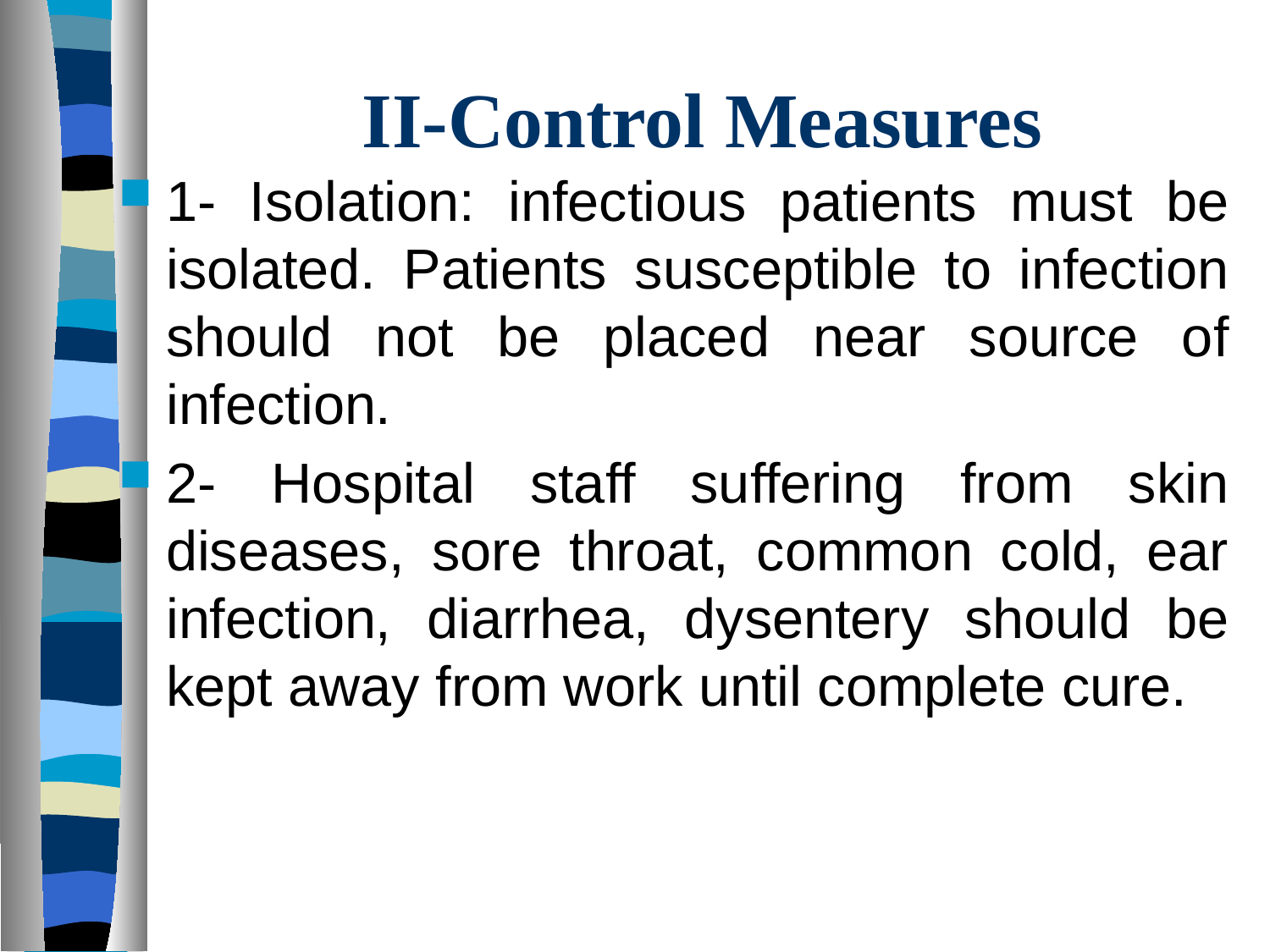

# II-Control Measures
1- Isolation: infectious patients must be isolated. Patients susceptible to infection should not be placed near source of infection.
2- Hospital staff suffering from skin diseases, sore throat, common cold, ear infection, diarrhea, dysentery should be kept away from work until complete cure.